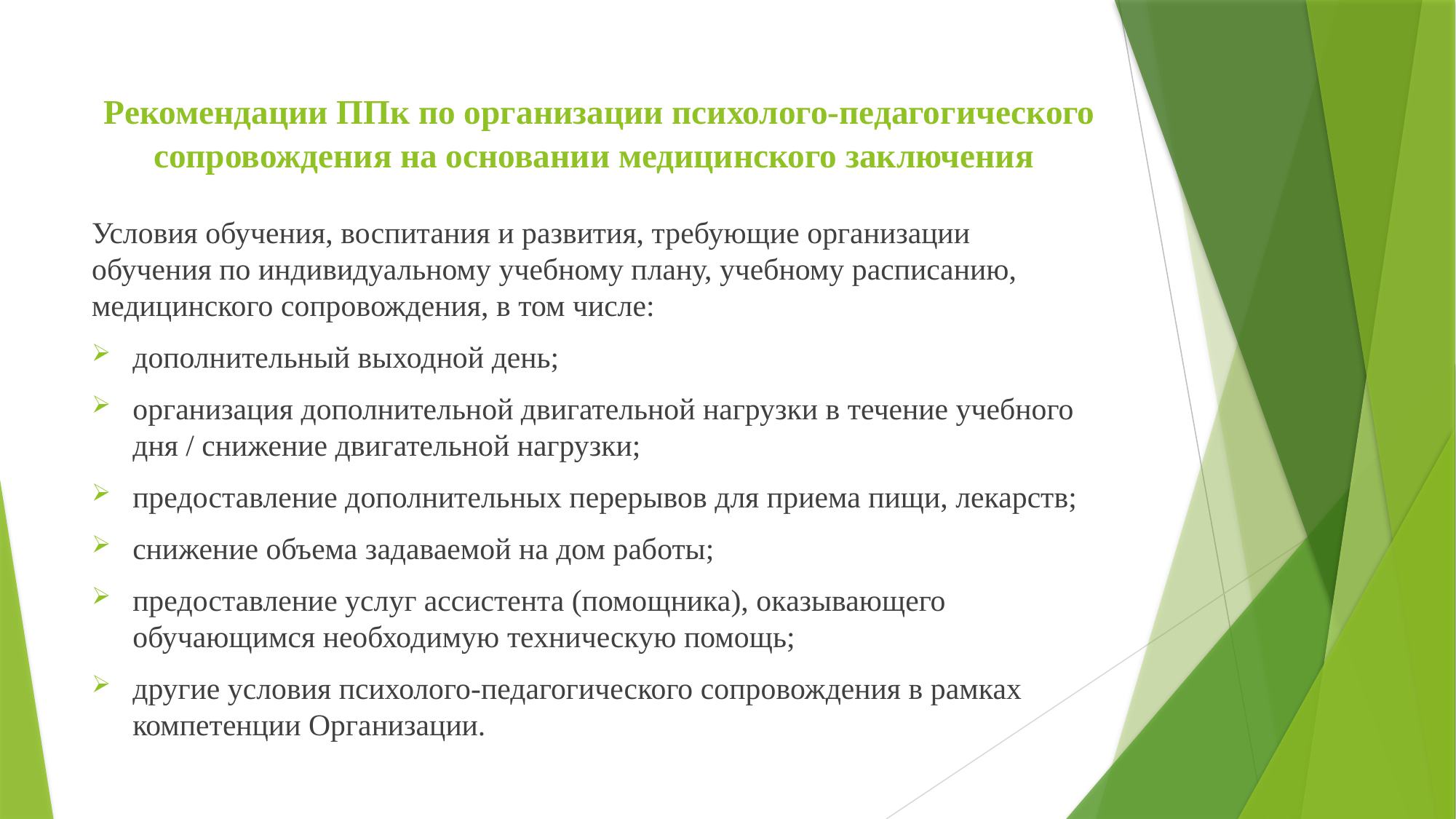

# Рекомендации ППк по организации психолого-педагогического сопровождения на основании медицинского заключения
Условия обучения, воспитания и развития, требующие организации обучения по индивидуальному учебному плану, учебному расписанию, медицинского сопровождения, в том числе:
дополнительный выходной день;
организация дополнительной двигательной нагрузки в течение учебного дня / снижение двигательной нагрузки;
предоставление дополнительных перерывов для приема пищи, лекарств;
снижение объема задаваемой на дом работы;
предоставление услуг ассистента (помощника), оказывающего обучающимся необходимую техническую помощь;
другие условия психолого-педагогического сопровождения в рамках компетенции Организации.